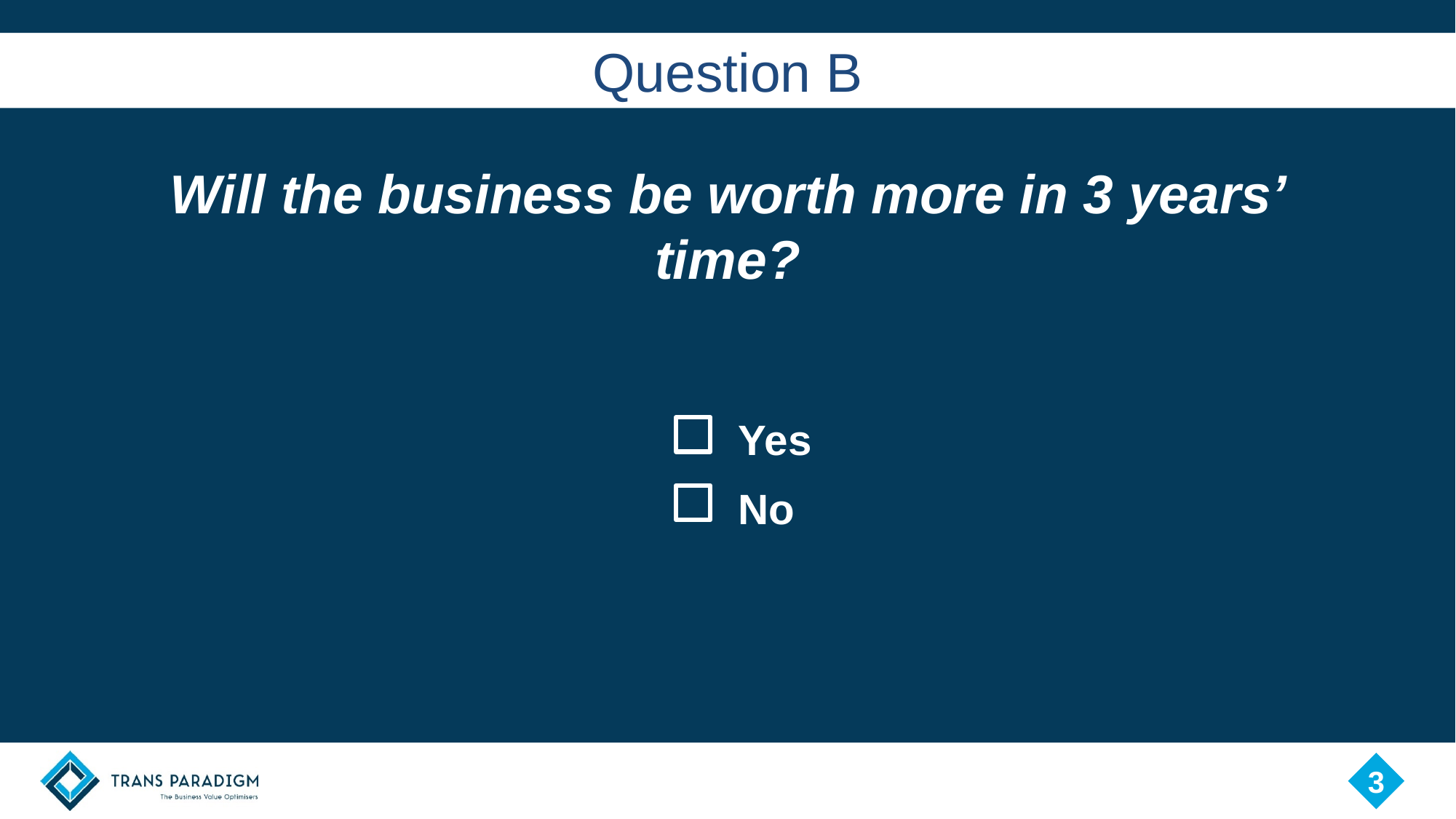

# Question B
Will the business be worth more in 3 years’ time?
Yes
No